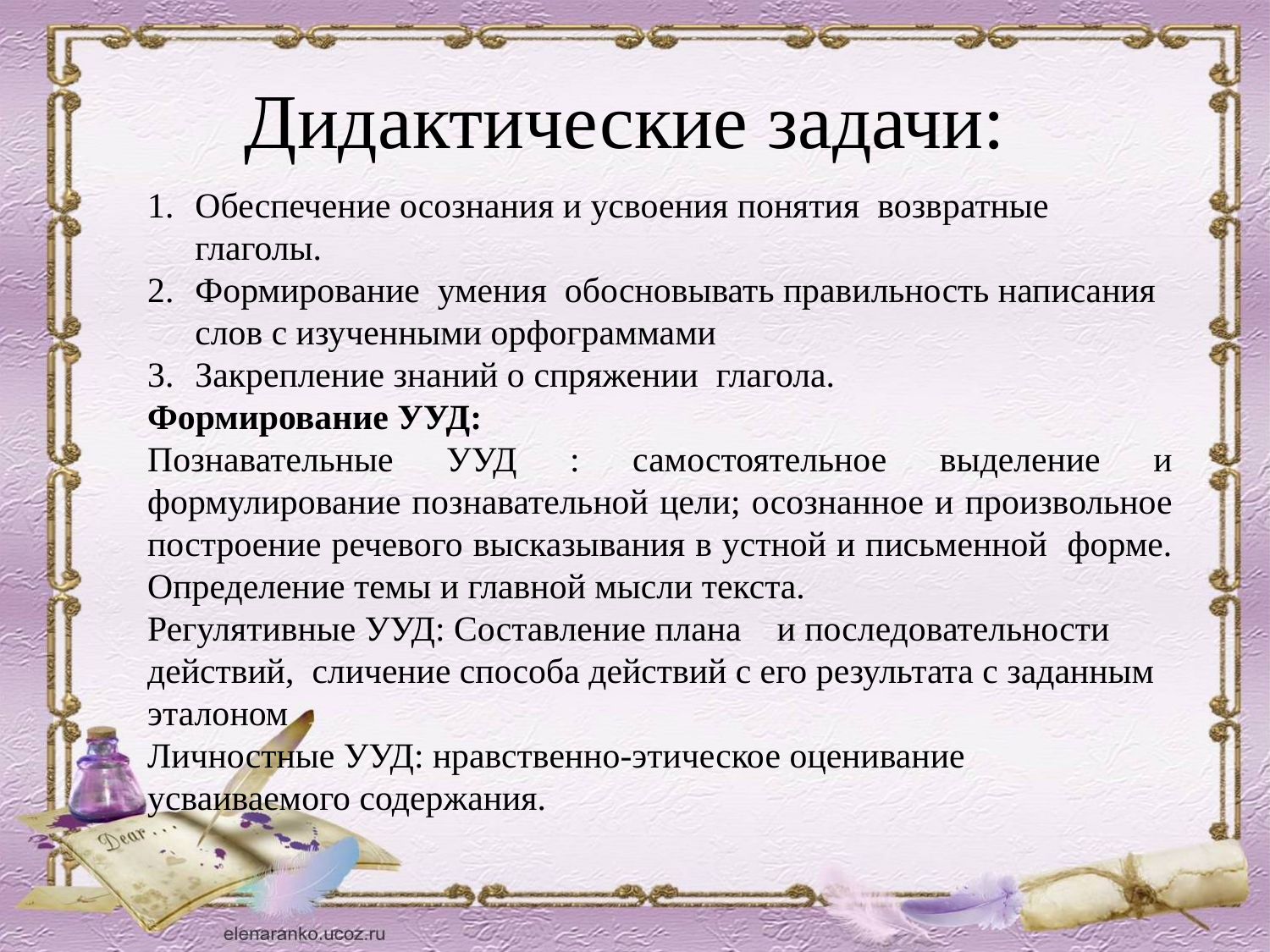

# Дидактические задачи:
Обеспечение осознания и усвоения понятия  возвратные глаголы.
Формирование  умения  обосновывать правильность написания слов с изученными орфограммами
Закрепление знаний о спряжении  глагола.
Формирование УУД:
Познавательные УУД : самостоятельное выделение и формулирование познавательной цели; осознанное и произвольное построение речевого высказывания в устной и письменной  форме. Определение темы и главной мысли текста.
Регулятивные УУД: Составление плана    и последовательности действий,  сличение способа действий с его результата с заданным эталоном
Личностные УУД: нравственно-этическое оценивание усваиваемого содержания.